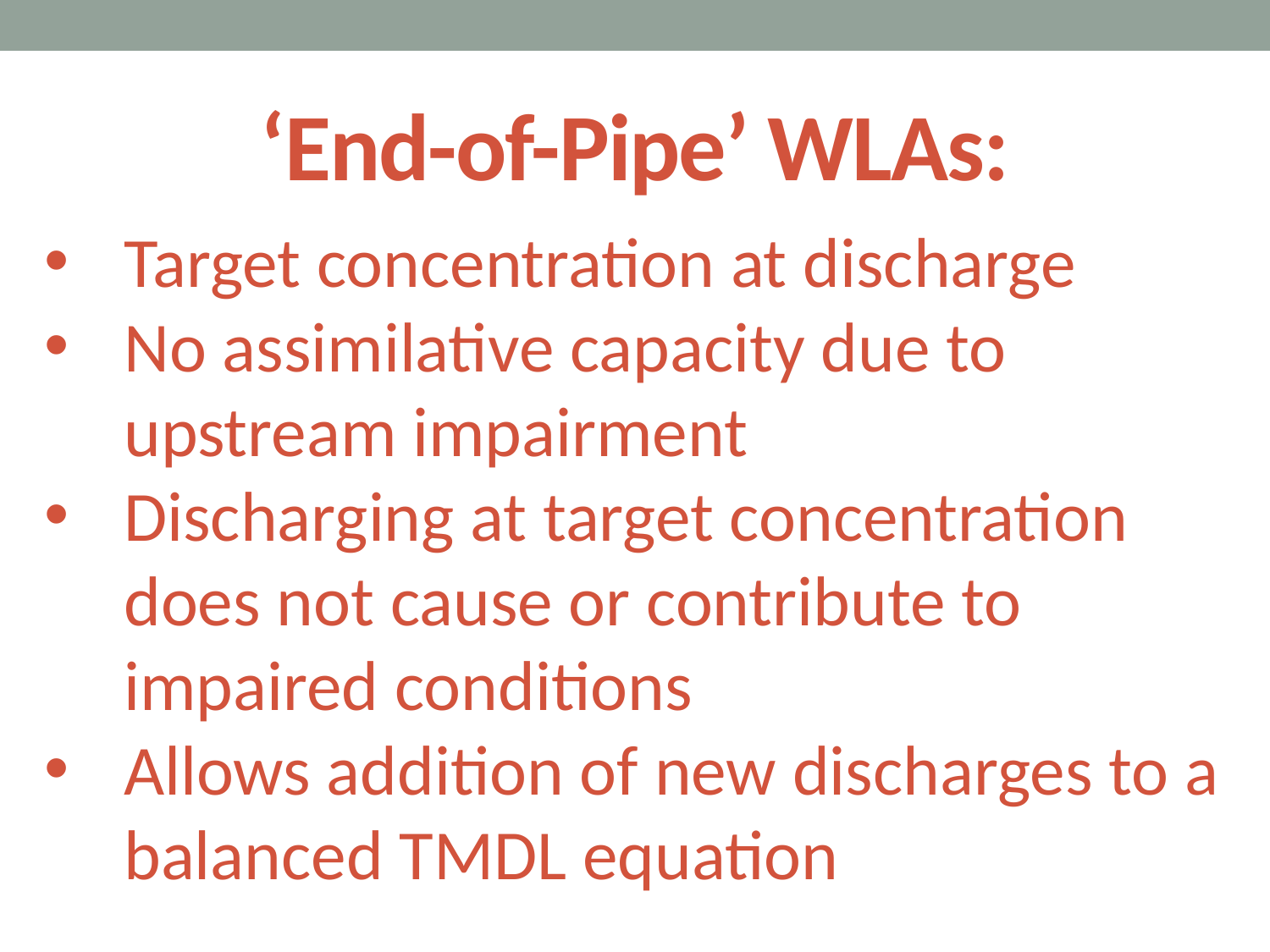

# ‘End-of-Pipe’ WLAs:
Target concentration at discharge
No assimilative capacity due to upstream impairment
Discharging at target concentration does not cause or contribute to impaired conditions
Allows addition of new discharges to a balanced TMDL equation